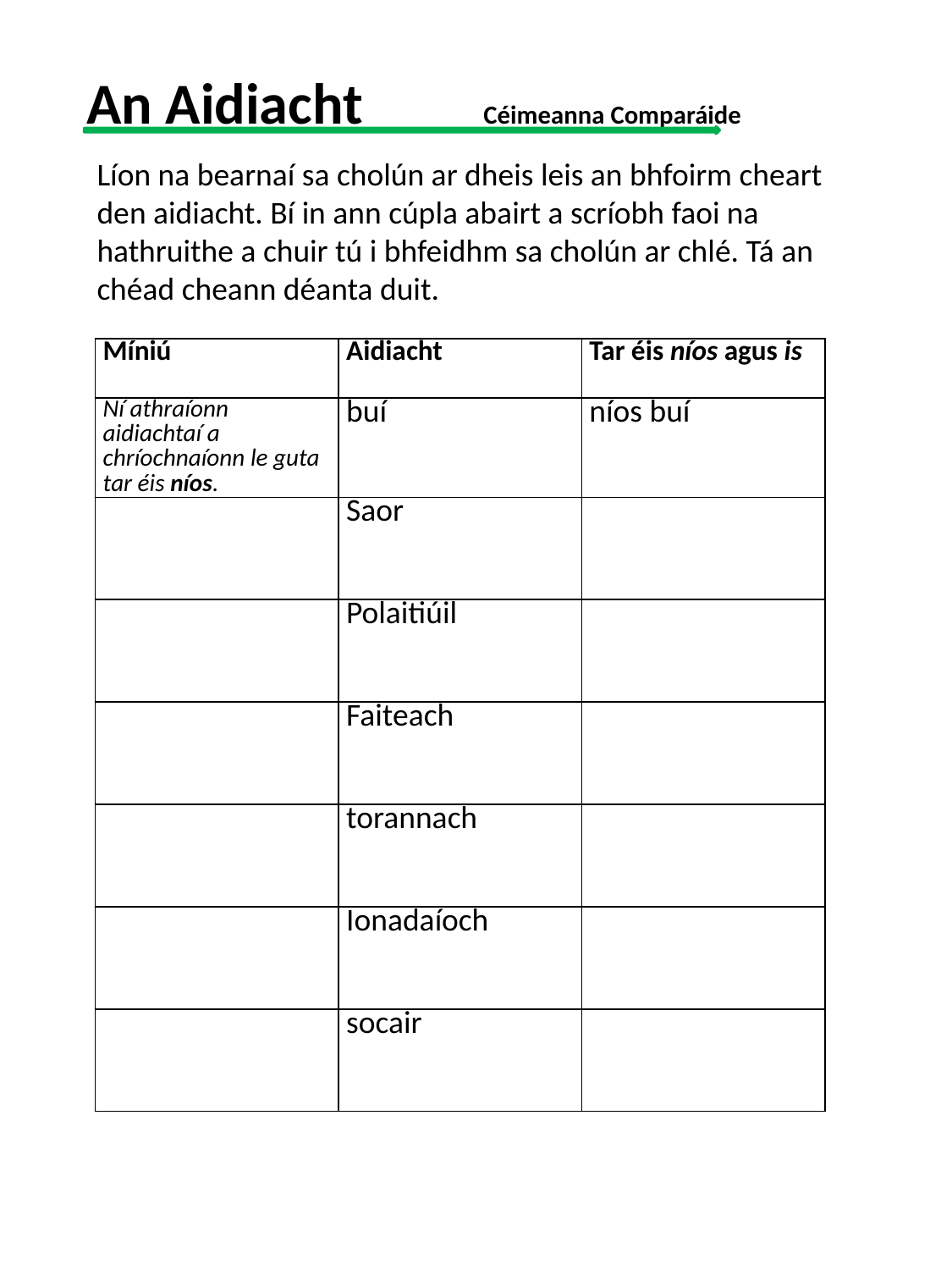

# An Aidiacht 	        Céimeanna Comparáide

Líon na bearnaí sa cholún ar dheis leis an bhfoirm cheart den aidiacht. Bí in ann cúpla abairt a scríobh faoi na hathruithe a chuir tú i bhfeidhm sa cholún ar chlé. Tá an chéad cheann déanta duit.
| Míniú | Aidiacht | Tar éis níos agus is |
| --- | --- | --- |
| Ní athraíonn aidiachtaí a chríochnaíonn le guta tar éis níos. | buí | níos buí |
|  | Saor |  |
|  | Polaitiúil |  |
|  | Faiteach |  |
|  | torannach |  |
|  | Ionadaíoch |  |
|  | socair |  |